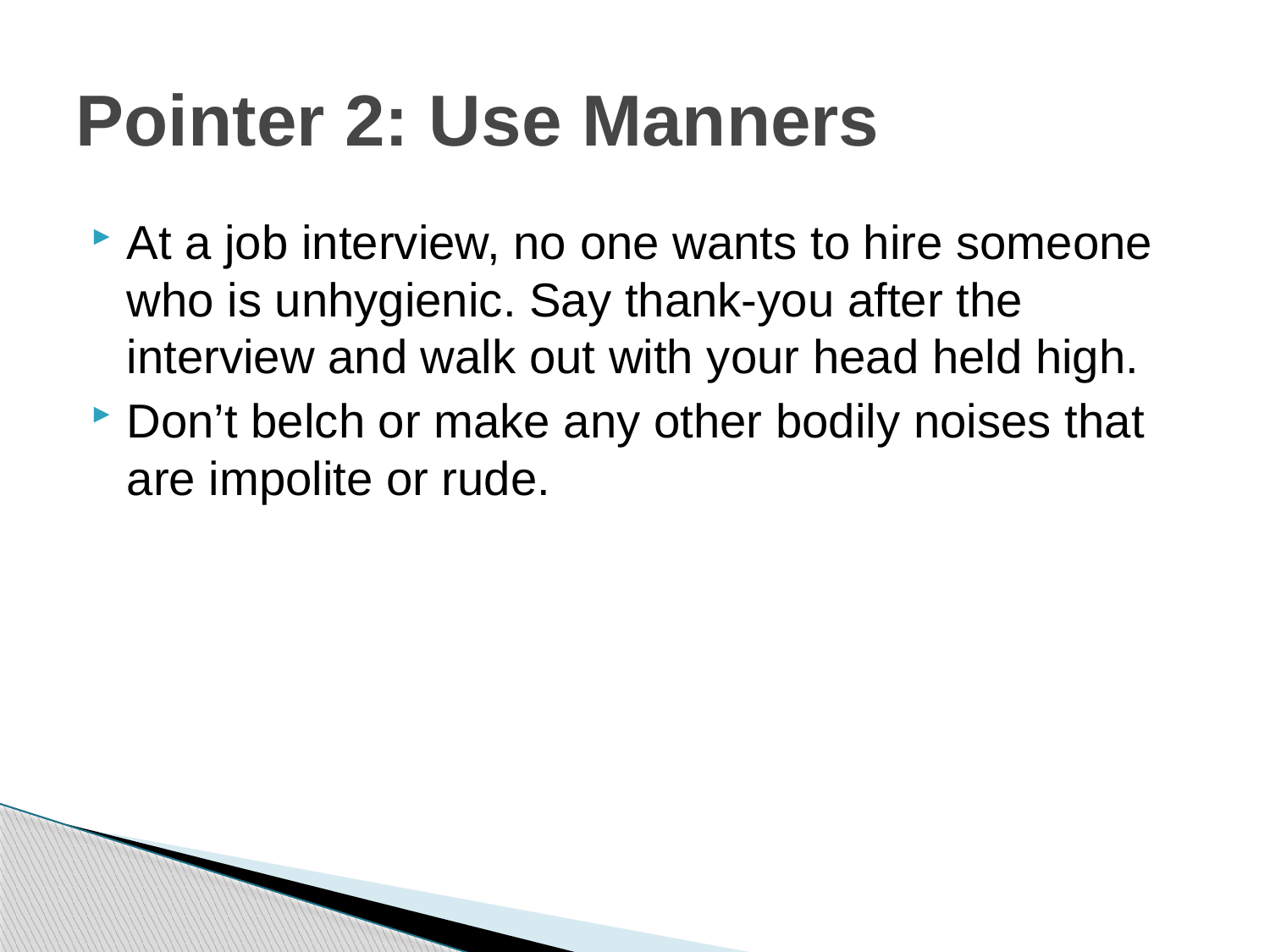

# Pointer 2: Use Manners
At a job interview, no one wants to hire someone who is unhygienic. Say thank-you after the interview and walk out with your head held high.
Don’t belch or make any other bodily noises that are impolite or rude.